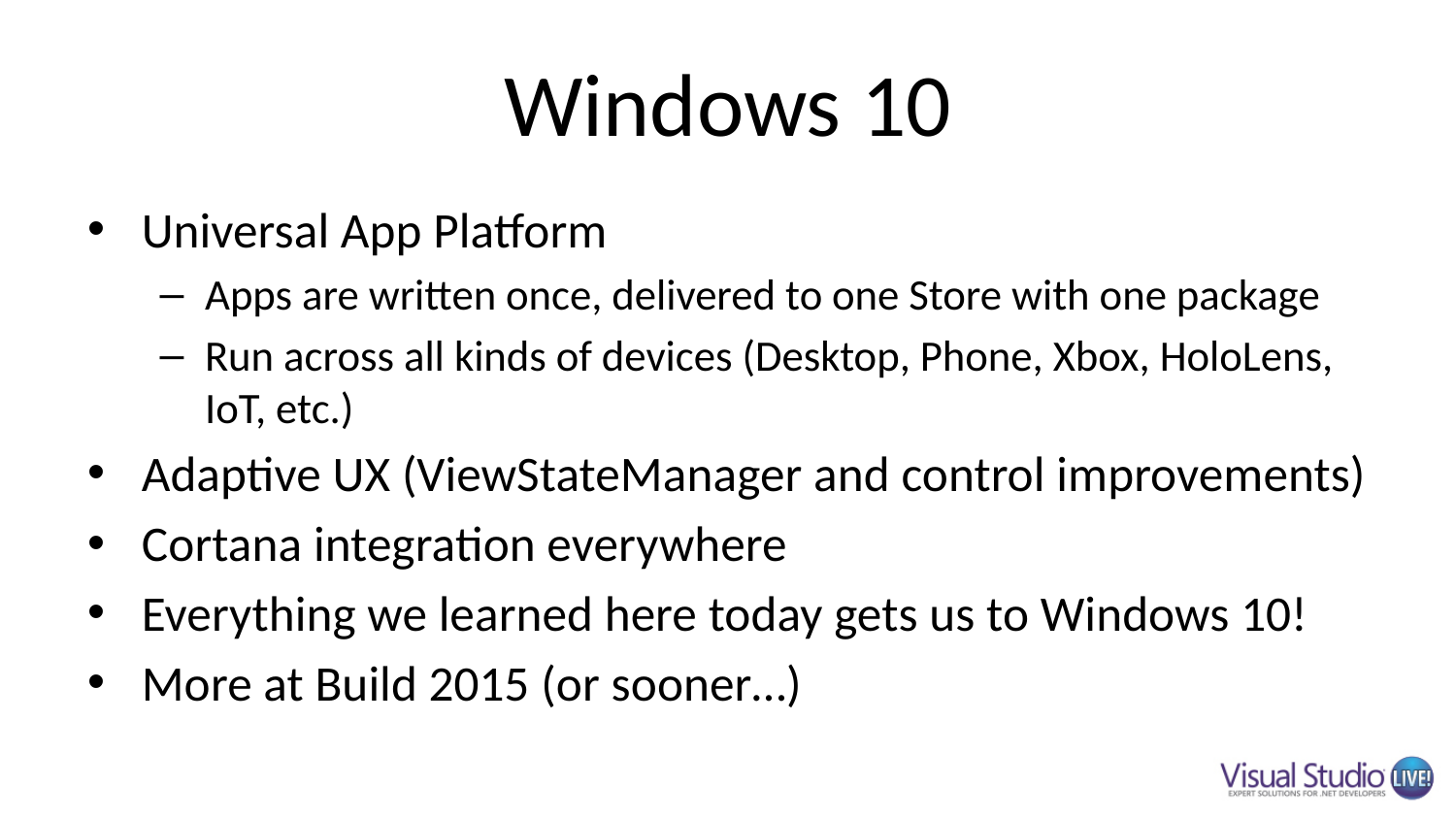

# Windows 10
Universal App Platform
Apps are written once, delivered to one Store with one package
Run across all kinds of devices (Desktop, Phone, Xbox, HoloLens, IoT, etc.)
Adaptive UX (ViewStateManager and control improvements)
Cortana integration everywhere
Everything we learned here today gets us to Windows 10!
More at Build 2015 (or sooner…)